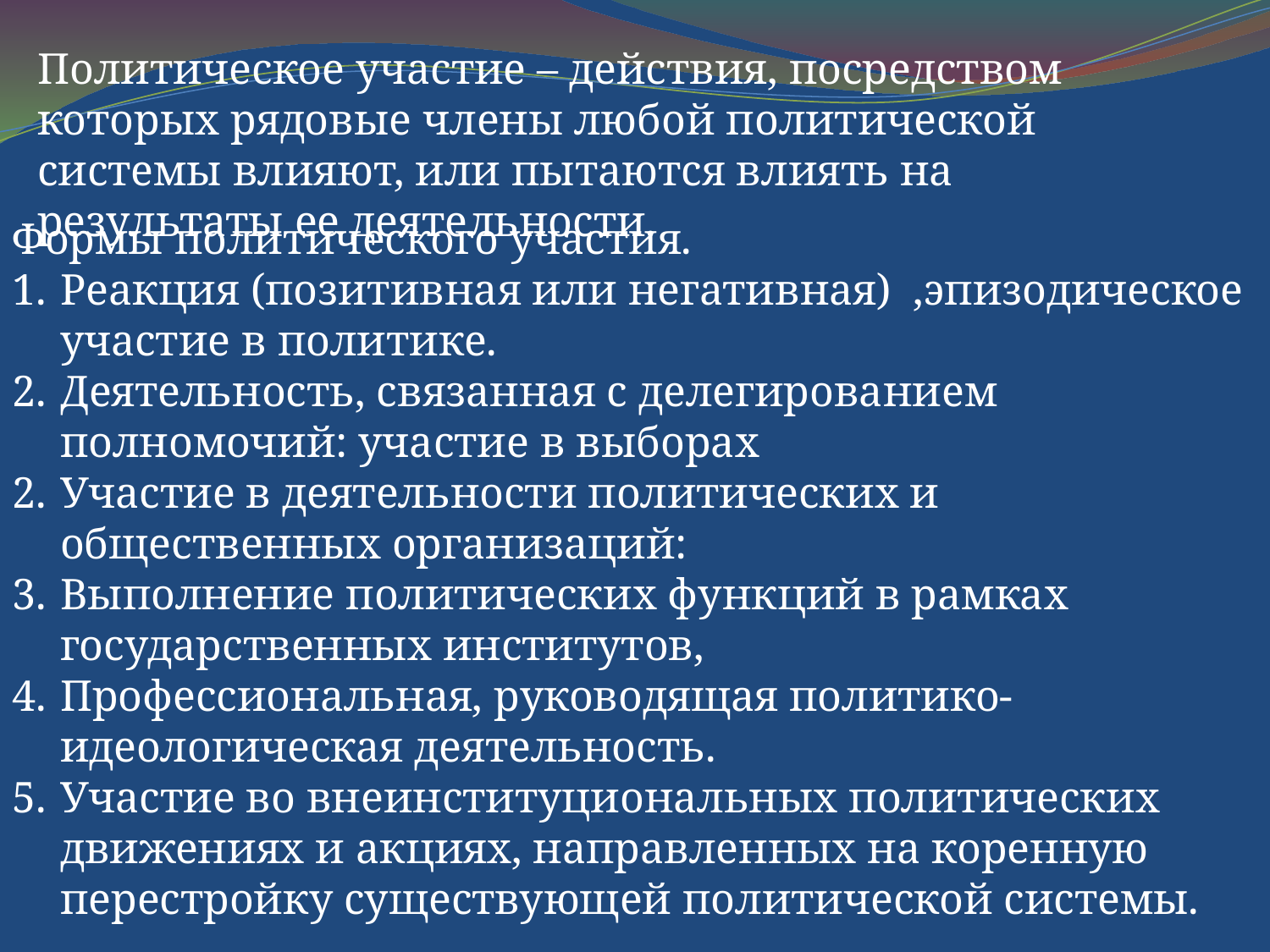

Политическое участие – действия, посредством которых рядовые члены любой политической системы влияют, или пытаются влиять на результаты ее деятельности.

Формы политического участия.
Реакция (позитивная или негативная)  ,эпизодическое участие в политике.
Деятельность, связанная с делегированием полномочий: участие в выборах
Участие в деятельности политических и  общественных организаций:
Выполнение политических функций в рамках государственных институтов,
Профессиональная, руководящая политико-идеологическая деятельность.
Участие во внеинституциональных политических движениях и акциях, направленных на коренную перестройку существующей политической системы.